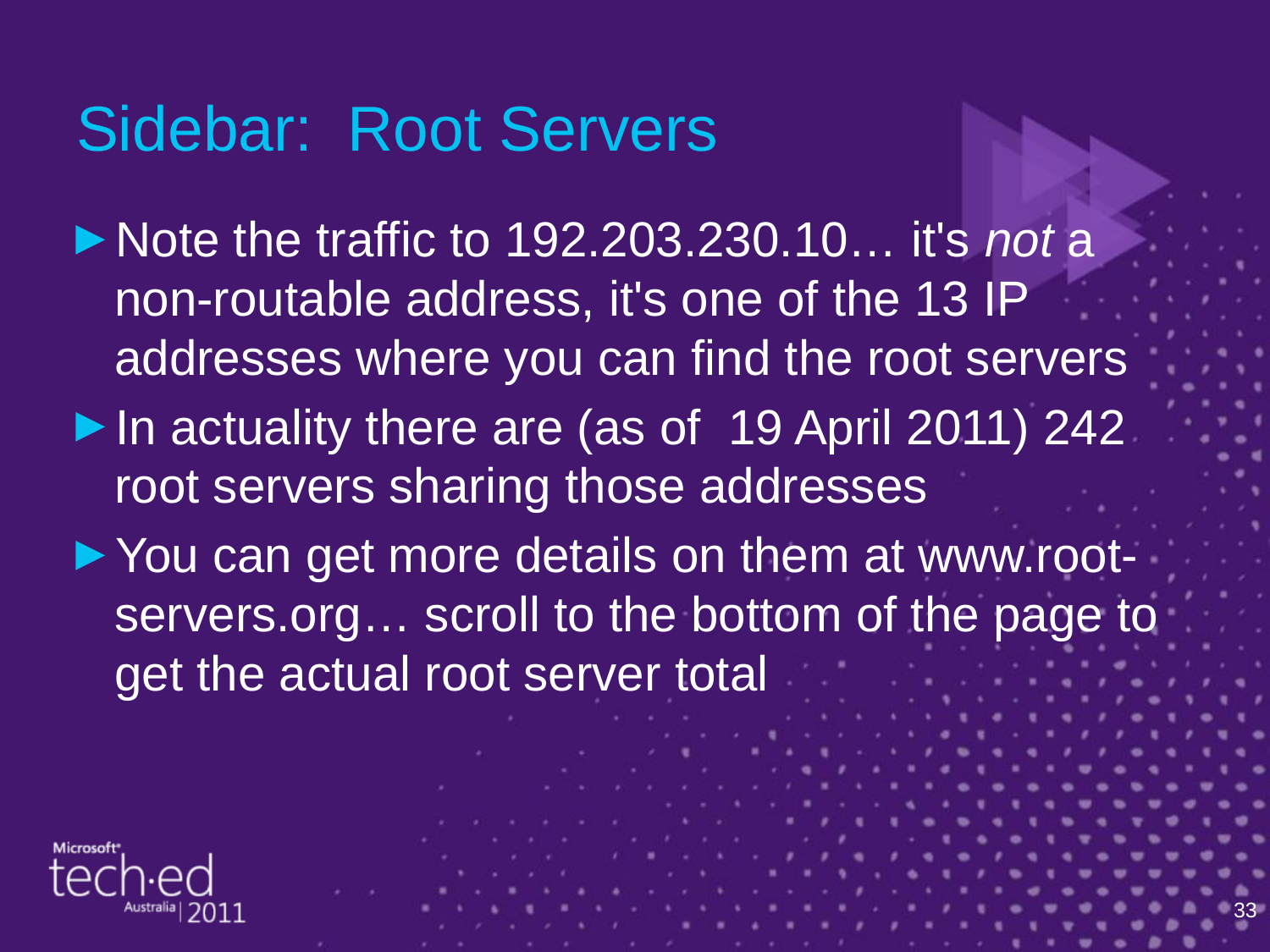

# Sidebar:  Root Servers
Note the traffic to 192.203.230.10… it's not a non-routable address, it's one of the 13 IP addresses where you can find the root servers
In actuality there are (as of  19 April 2011) 242 root servers sharing those addresses
You can get more details on them at www.root-servers.org… scroll to the bottom of the page to get the actual root server total
33